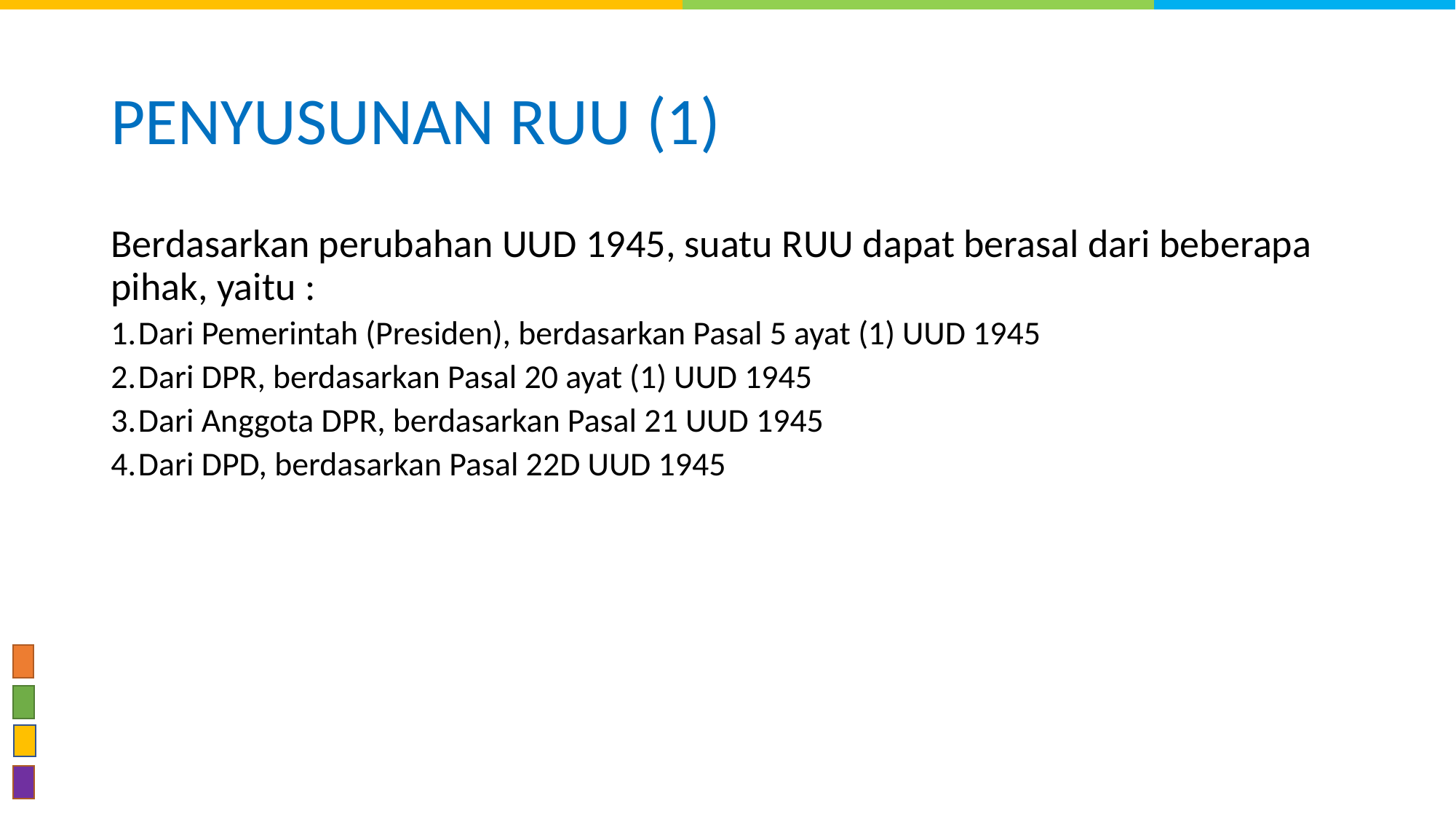

# PENYUSUNAN RUU (1)
Berdasarkan perubahan UUD 1945, suatu RUU dapat berasal dari beberapa pihak, yaitu :
Dari Pemerintah (Presiden), berdasarkan Pasal 5 ayat (1) UUD 1945
Dari DPR, berdasarkan Pasal 20 ayat (1) UUD 1945
Dari Anggota DPR, berdasarkan Pasal 21 UUD 1945
Dari DPD, berdasarkan Pasal 22D UUD 1945